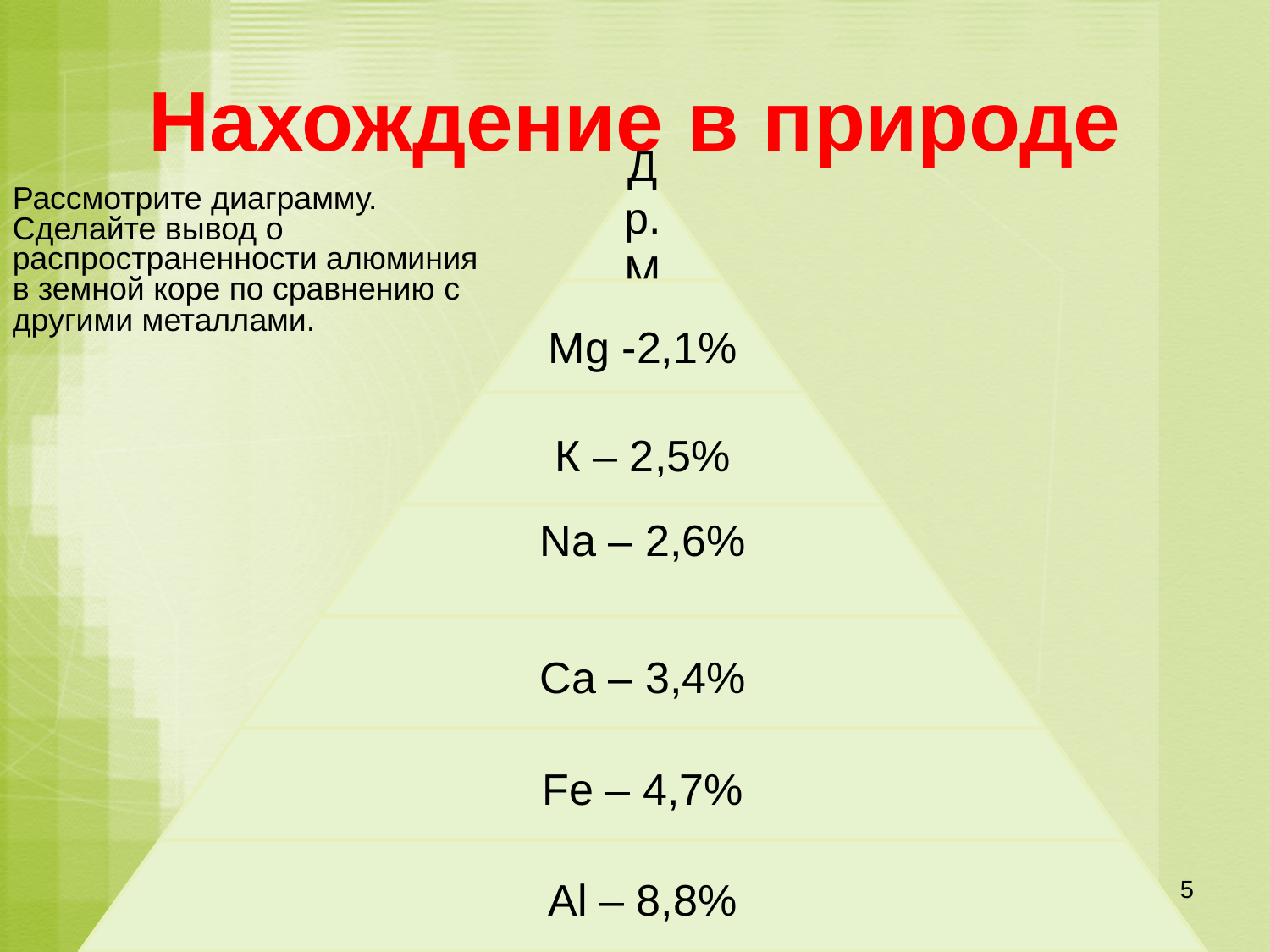

# Нахождение в природе
Др.
Ме
Мg -2,1%
К – 2,5%
Na – 2,6%

Ca – 3,4%
Fe – 4,7%
Al – 8,8%
Рассмотрите диаграмму.
Сделайте вывод о распространенности алюминия в земной коре по сравнению с другими металлами.

5